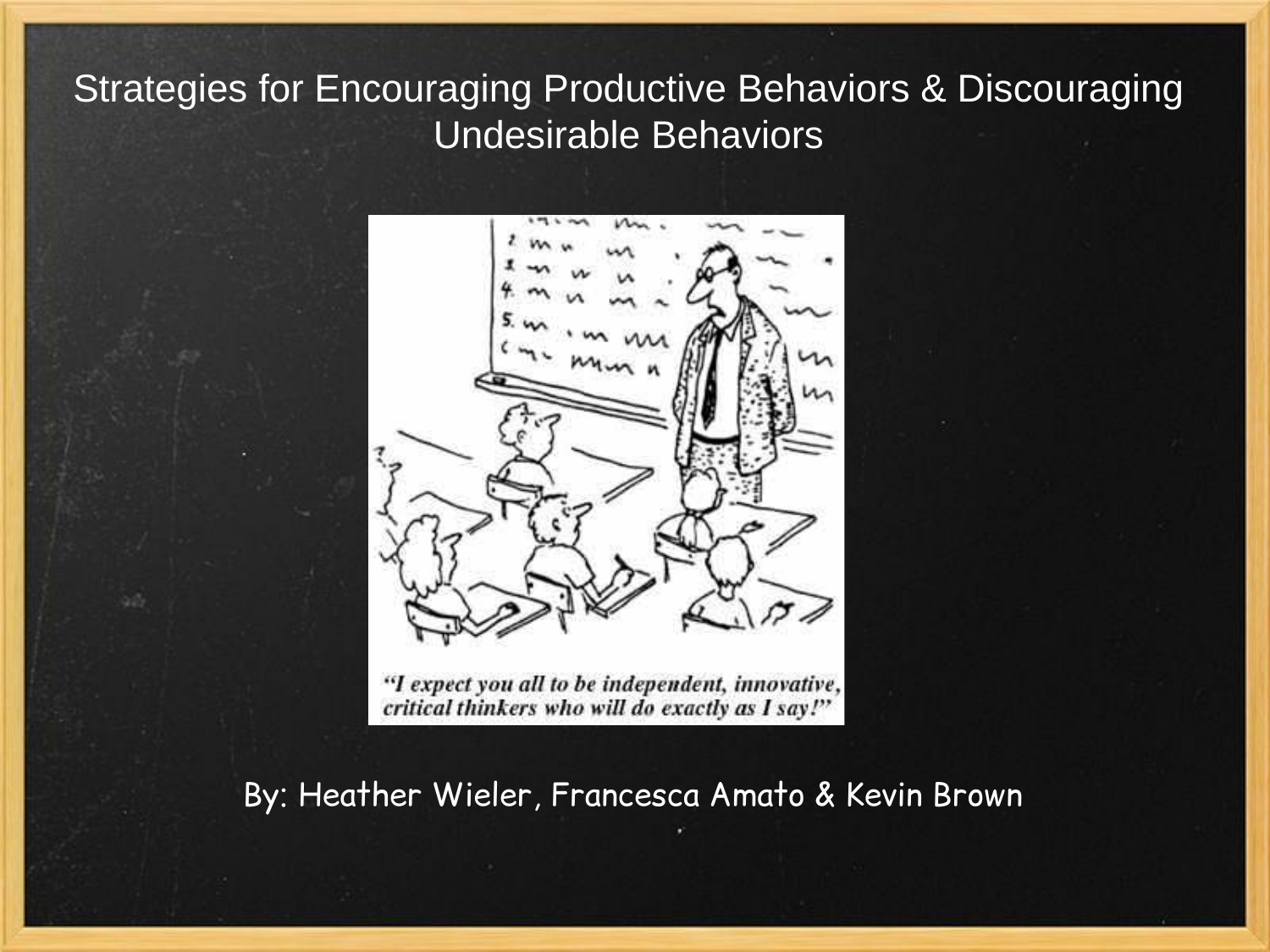

# Strategies for Encouraging Productive Behaviors & Discouraging Undesirable Behaviors

By: Heather Wieler, Francesca Amato & Kevin Brown